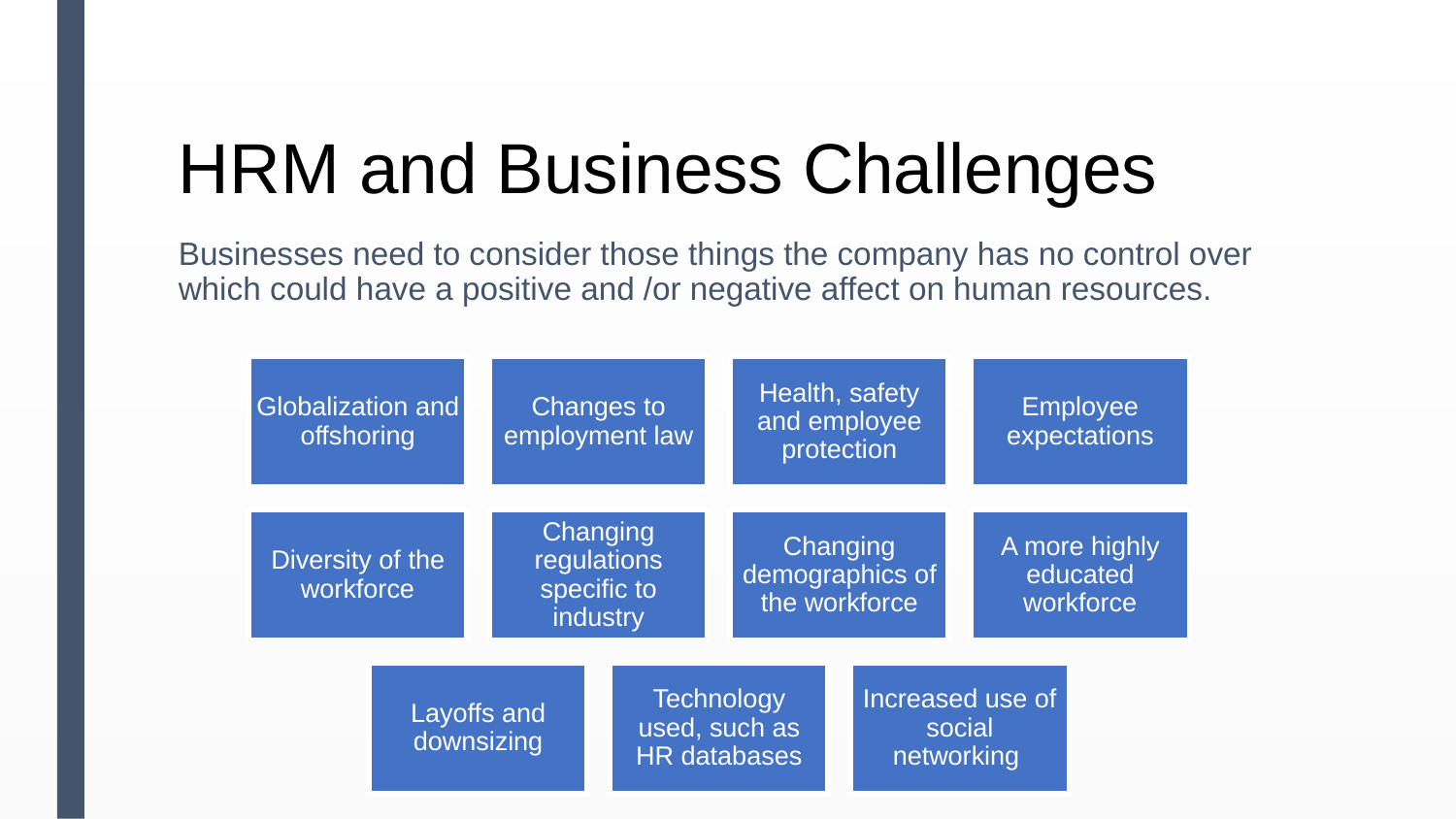

# HRM and Business Challenges
Businesses need to consider those things the company has no control over which could have a positive and /or negative affect on human resources.

Globalization and offshoring
Changes to employment law
Health, safety and employee protection
Employee expectations
Diversity of the workforce
Changing regulations specific to industry
Changing demographics of the workforce
A more highly educated workforce
Layoffs and downsizing
Technology used, such as HR databases
Increased use of social networking